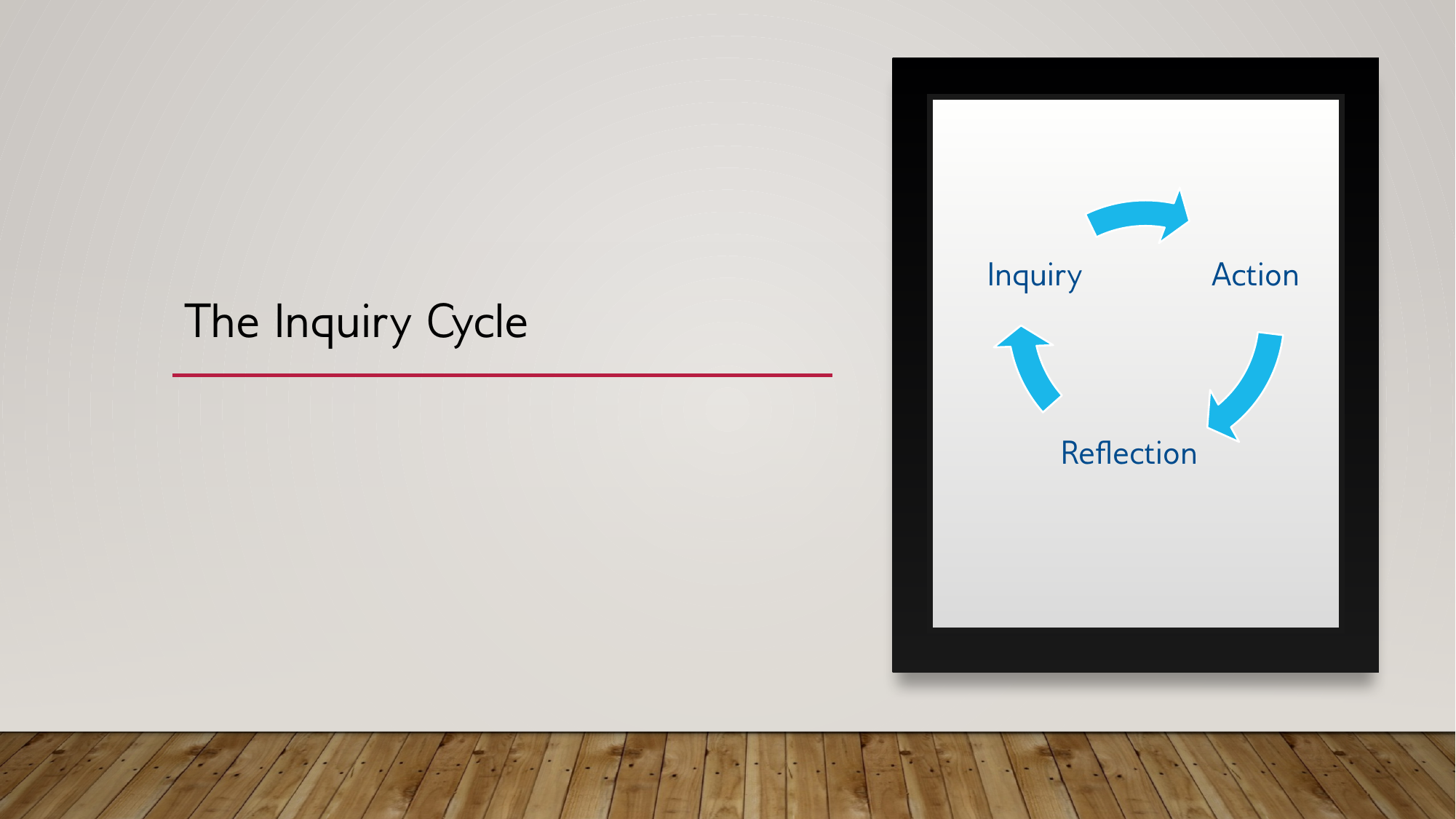

Action
Reflection
Inquiry
# The Inquiry Cycle